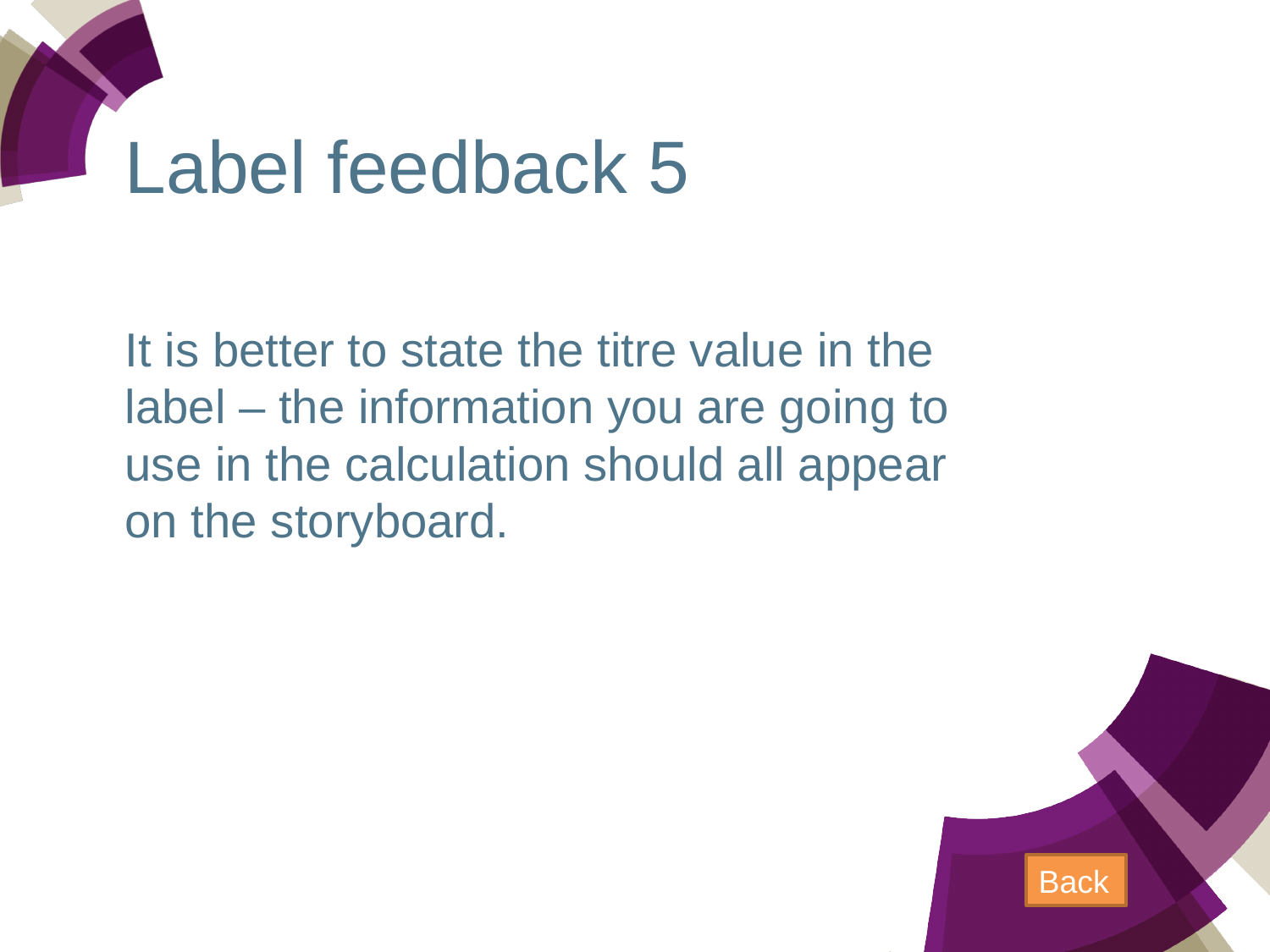

# Label feedback 5
It is better to state the titre value in the label – the information you are going to use in the calculation should all appear on the storyboard.
Back